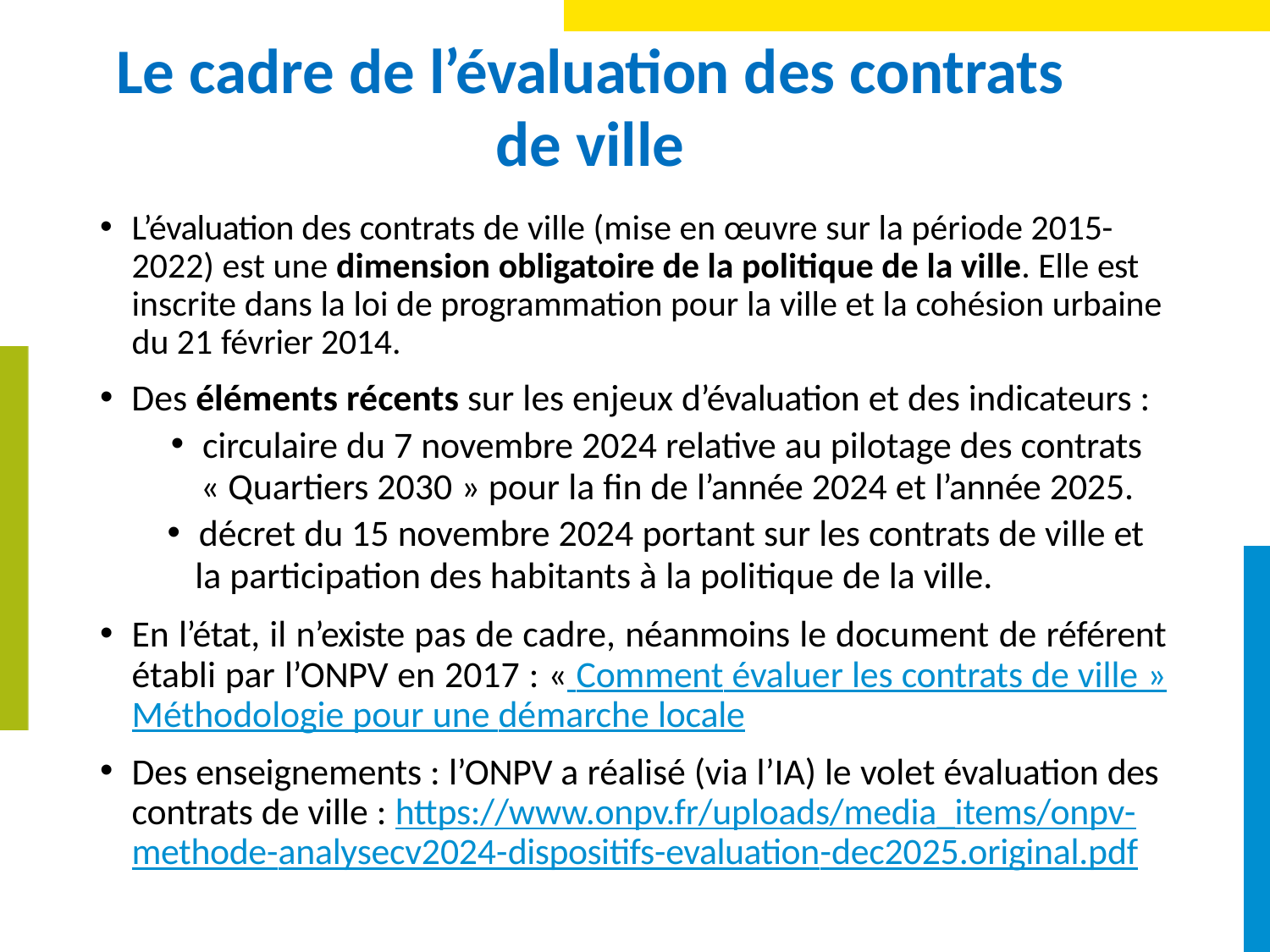

# Le cadre de l’évaluation des contrats
de ville
L’évaluation des contrats de ville (mise en œuvre sur la période 2015-2022) est une dimension obligatoire de la politique de la ville. Elle est inscrite dans la loi de programmation pour la ville et la cohésion urbaine du 21 février 2014.
Des éléments récents sur les enjeux d’évaluation et des indicateurs :
circulaire du 7 novembre 2024 relative au pilotage des contrats
« Quartiers 2030 » pour la fin de l’année 2024 et l’année 2025.
décret du 15 novembre 2024 portant sur les contrats de ville et
la participation des habitants à la politique de la ville.
En l’état, il n’existe pas de cadre, néanmoins le document de référent établi par l’ONPV en 2017 : « Comment évaluer les contrats de ville » Méthodologie pour une démarche locale
Des enseignements : l’ONPV a réalisé (via l’IA) le volet évaluation des contrats de ville : https://www.onpv.fr/uploads/media_items/onpv-methode-analysecv2024-dispositifs-evaluation-dec2025.original.pdf